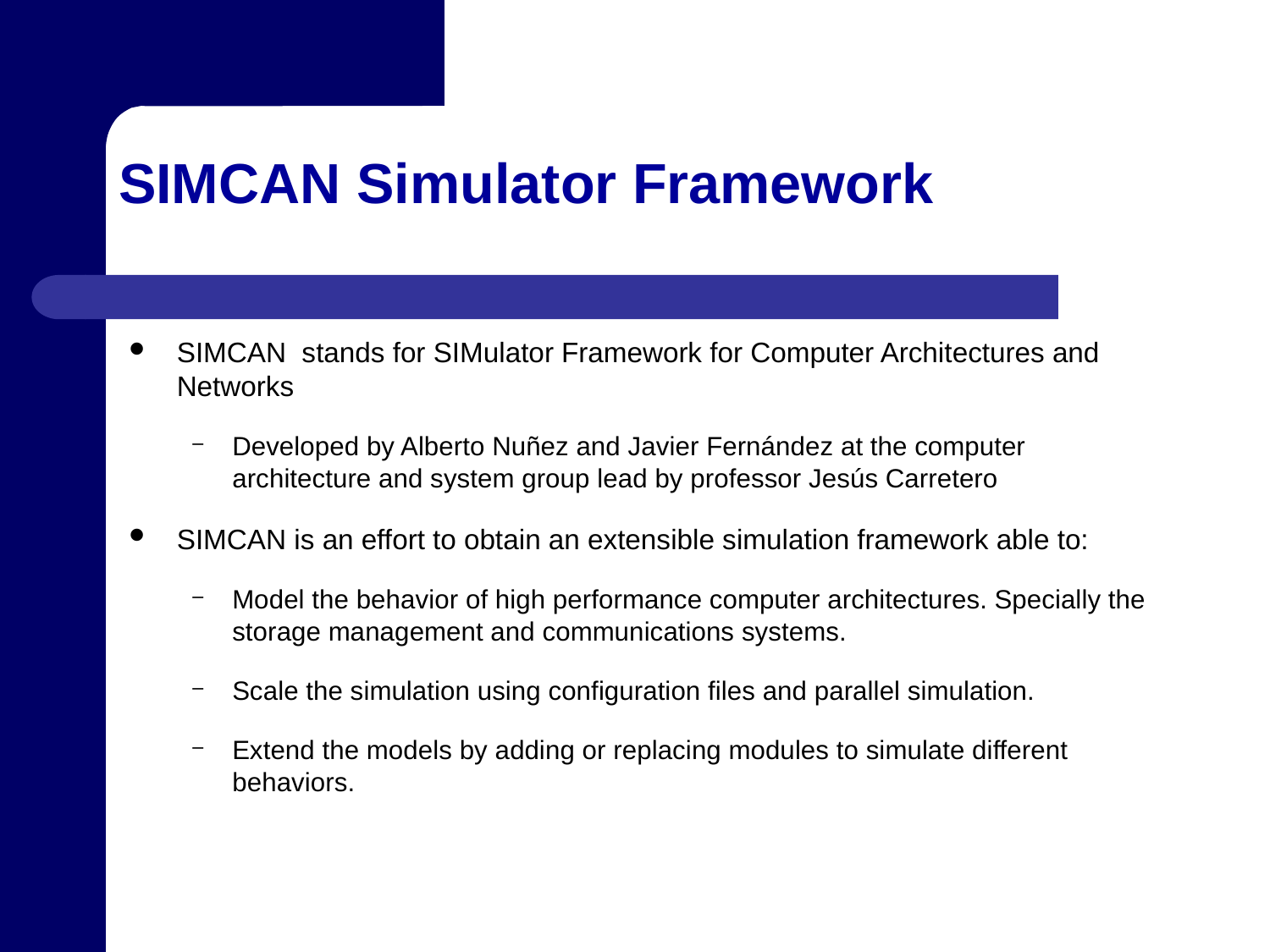

# SIMCAN Simulator Framework
SIMCAN  stands for SIMulator Framework for Computer Architectures and Networks
Developed by Alberto Nuñez and Javier Fernández at the computer architecture and system group lead by professor Jesús Carretero
SIMCAN is an effort to obtain an extensible simulation framework able to:
Model the behavior of high performance computer architectures. Specially the storage management and communications systems.
Scale the simulation using configuration files and parallel simulation.
Extend the models by adding or replacing modules to simulate different behaviors.